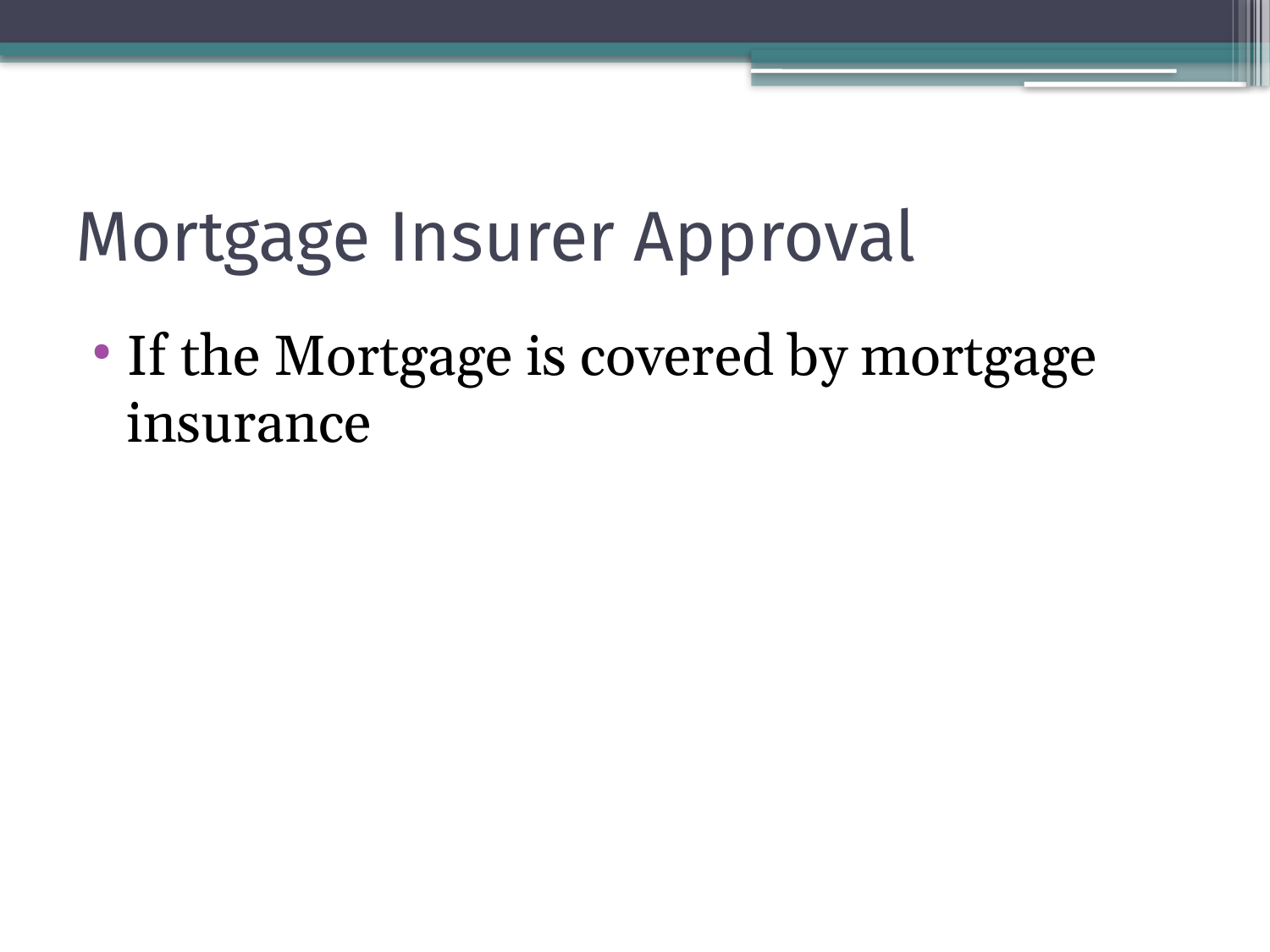

# Mortgage Insurer Approval
If the Mortgage is covered by mortgage insurance